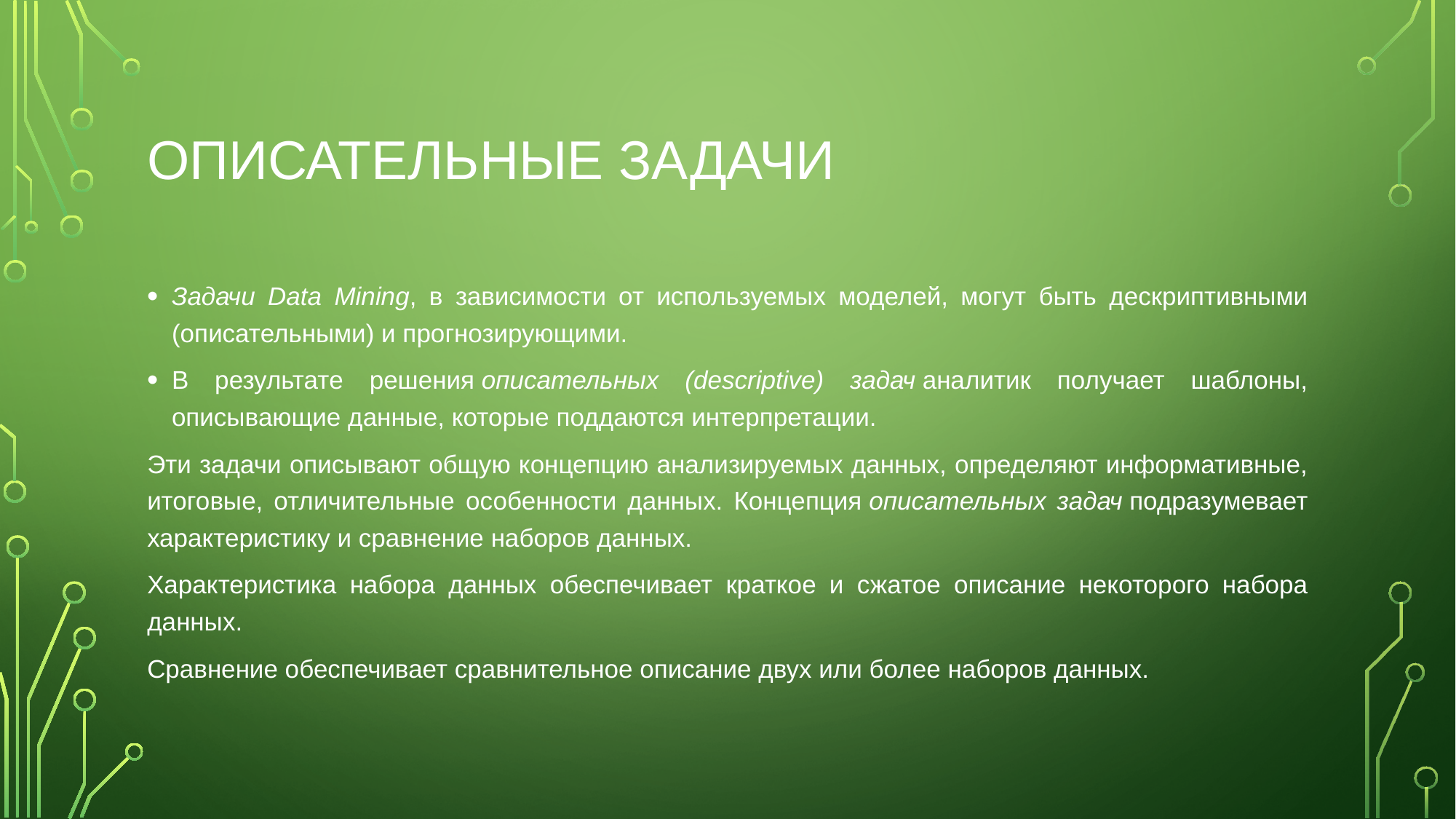

# Описательные задачи
Задачи Data Mining, в зависимости от используемых моделей, могут быть дескриптивными (описательными) и прогнозирующими.
В результате решения описательных (descriptive) задач аналитик получает шаблоны, описывающие данные, которые поддаются интерпретации.
Эти задачи описывают общую концепцию анализируемых данных, определяют информативные, итоговые, отличительные особенности данных. Концепция описательных задач подразумевает характеристику и сравнение наборов данных.
Характеристика набора данных обеспечивает краткое и сжатое описание некоторого набора данных.
Сравнение обеспечивает сравнительное описание двух или более наборов данных.